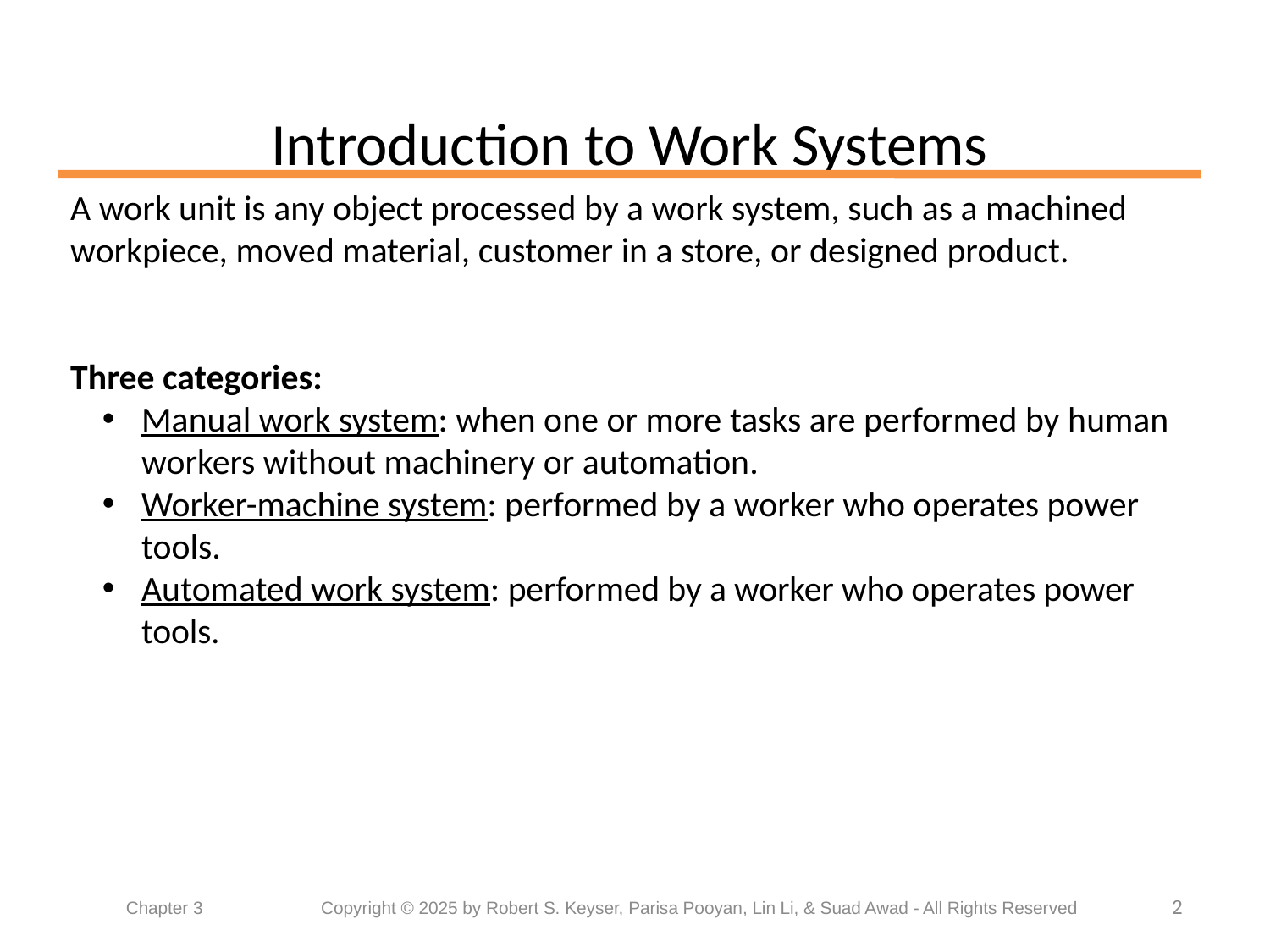

# Introduction to Work Systems

A work unit is any object processed by a work system, such as a machined workpiece, moved material, customer in a store, or designed product.

Three categories:
Manual work system: when one or more tasks are performed by human workers without machinery or automation.
Worker-machine system: performed by a worker who operates power tools.
Automated work system: performed by a worker who operates power tools.
2
Chapter 3	              Copyright © 2025 by Robert S. Keyser, Parisa Pooyan, Lin Li, & Suad Awad - All Rights Reserved